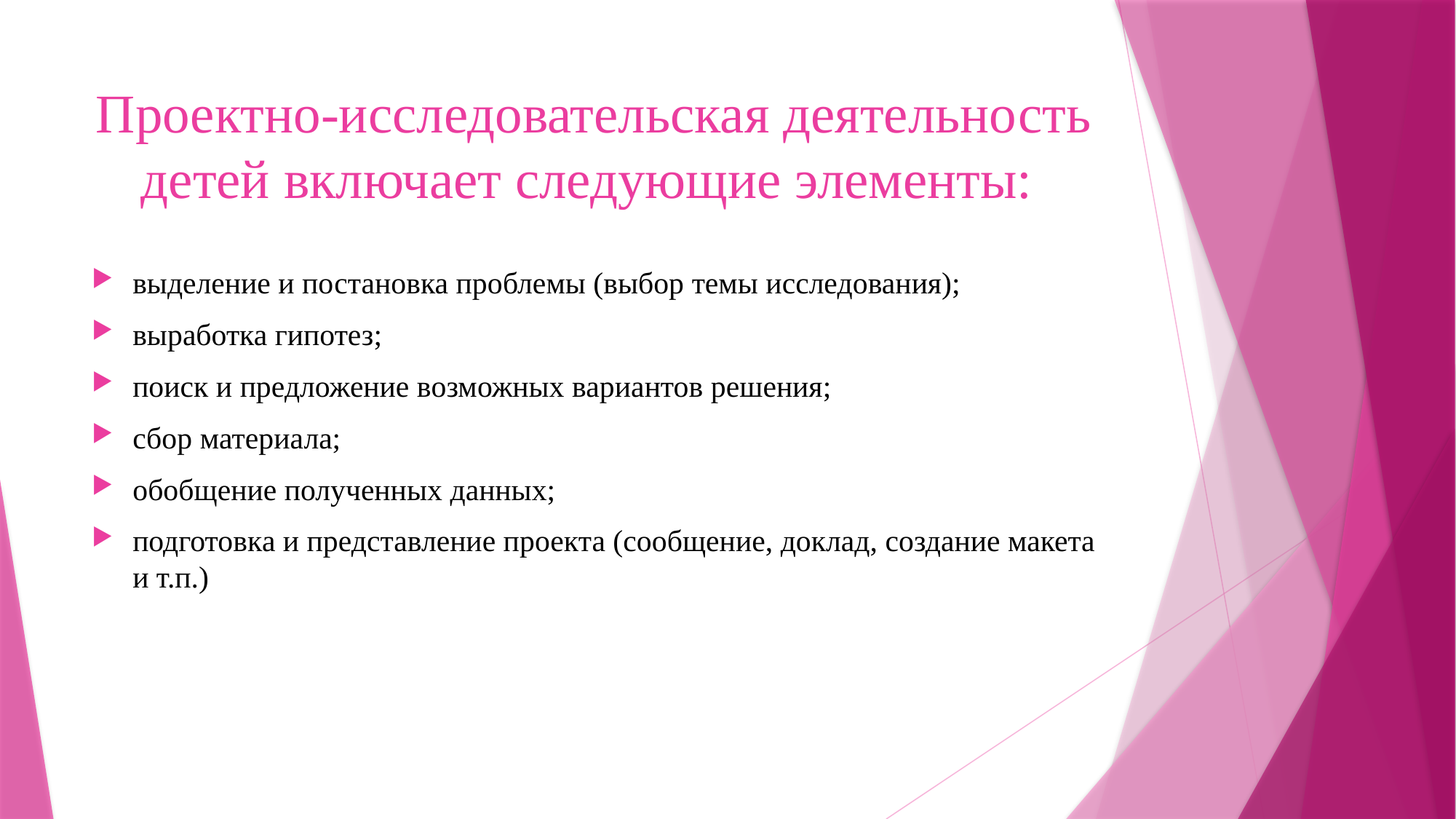

# Проектно-исследовательская деятельность детей включает следующие элементы:
выделение и постановка проблемы (выбор темы исследования);
выработка гипотез;
поиск и предложение возможных вариантов решения;
сбор материала;
обобщение полученных данных;
подготовка и представление проекта (сообщение, доклад, создание макета и т.п.)